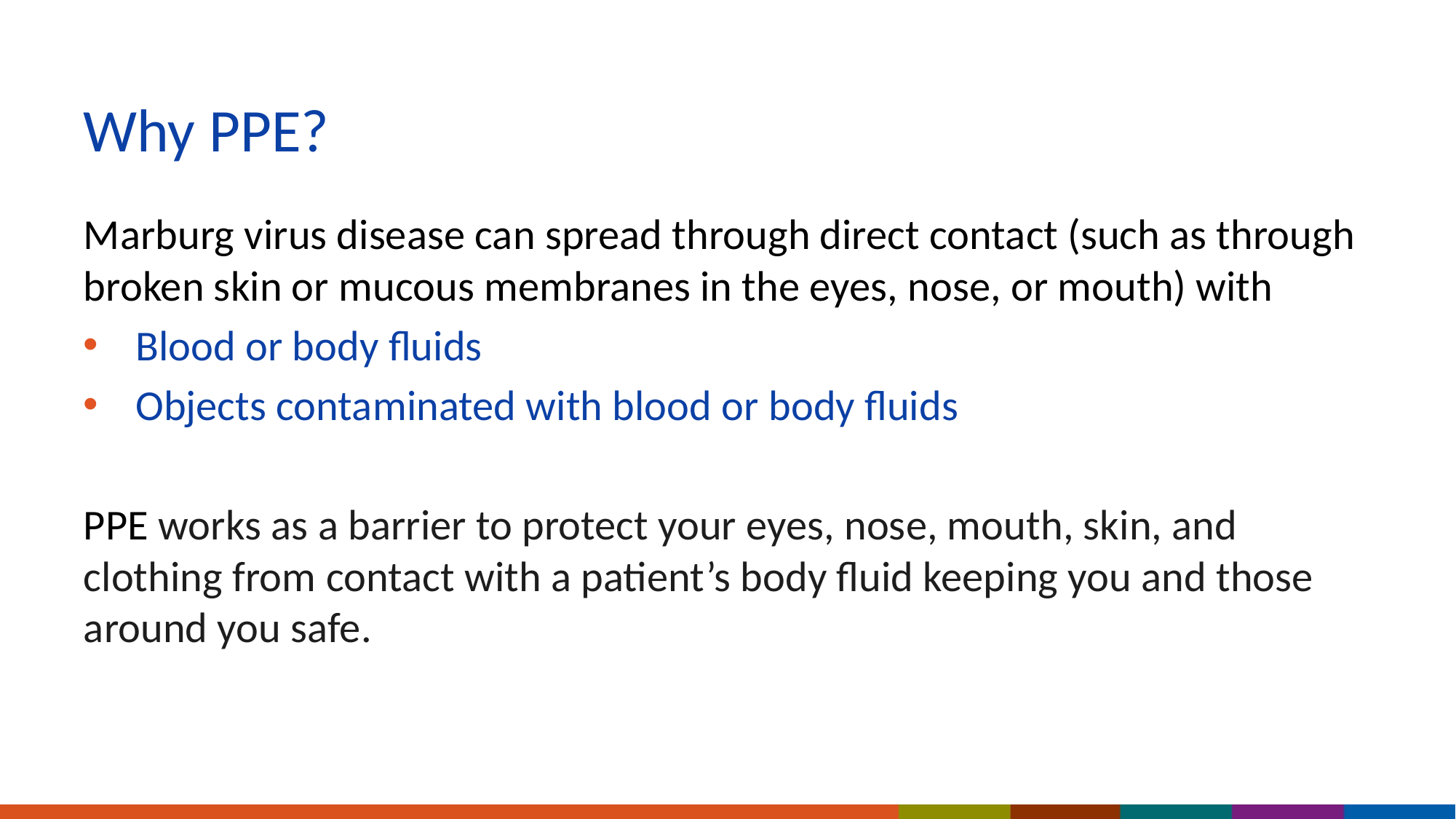

# Why PPE?
Marburg virus disease can spread through direct contact (such as through broken skin or mucous membranes in the eyes, nose, or mouth) with
Blood or body fluids
Objects contaminated with blood or body fluids

PPE works as a barrier to protect your eyes, nose, mouth, skin, and clothing from contact with a patient’s body fluid keeping you and those around you safe.